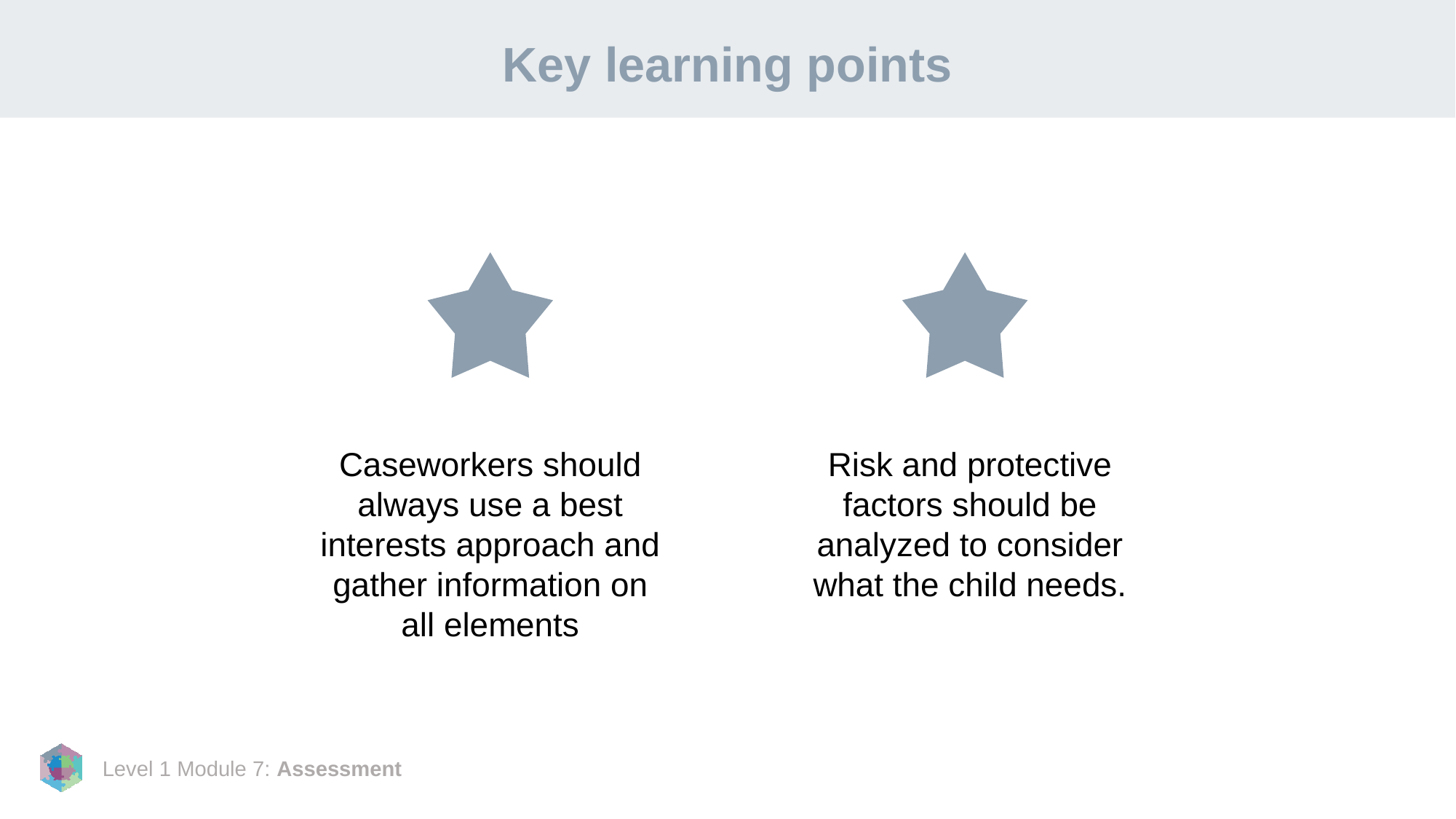

# Key learning points

Caseworkers should always use a best interests approach and gather information on all elements
Risk and protective factors should be analyzed to consider what the child needs.